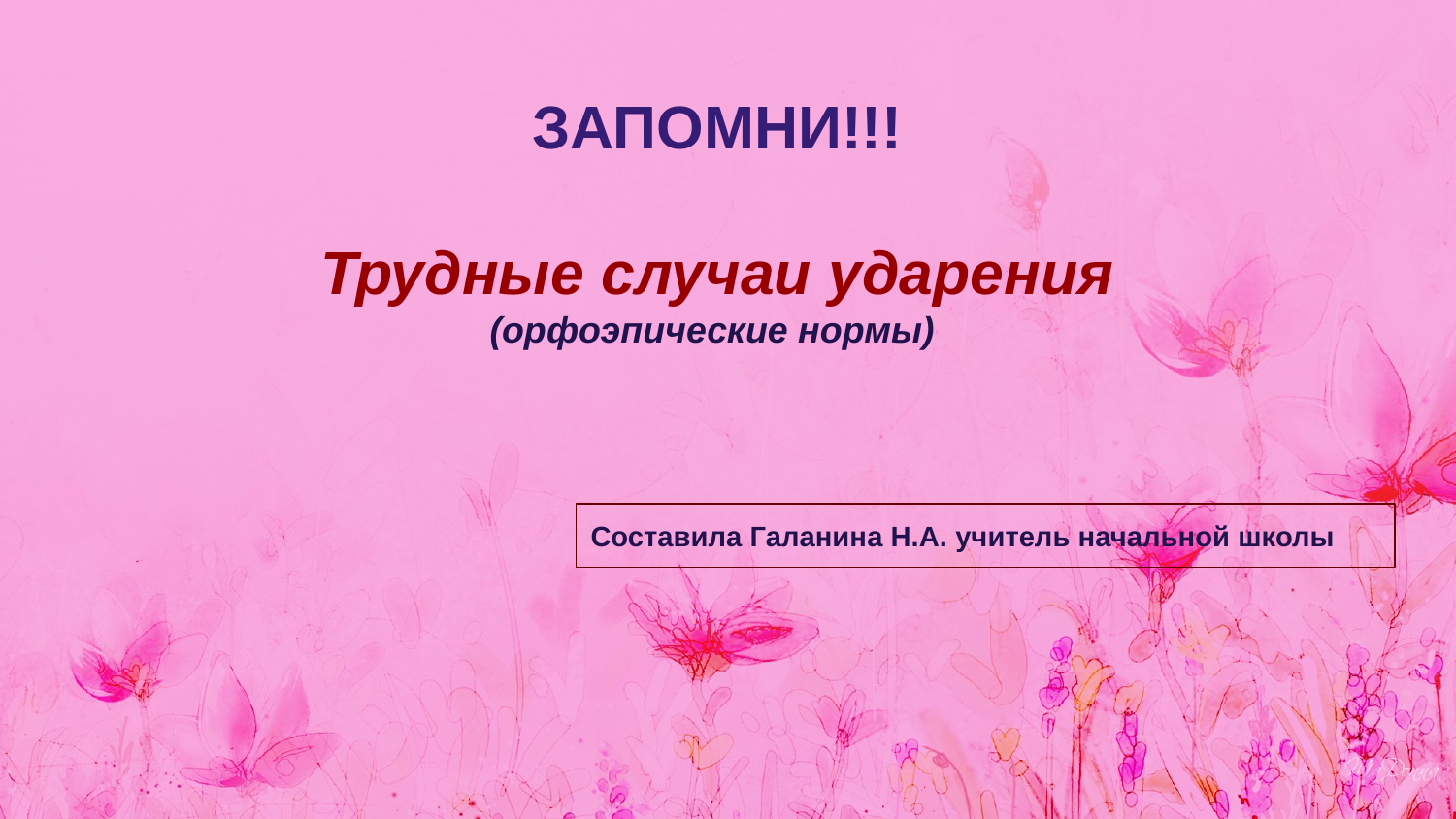

ЗАПОМНИ!!!
Трудные случаи ударения
(орфоэпические нормы)
Составила Галанина Н.А. учитель начальной школы